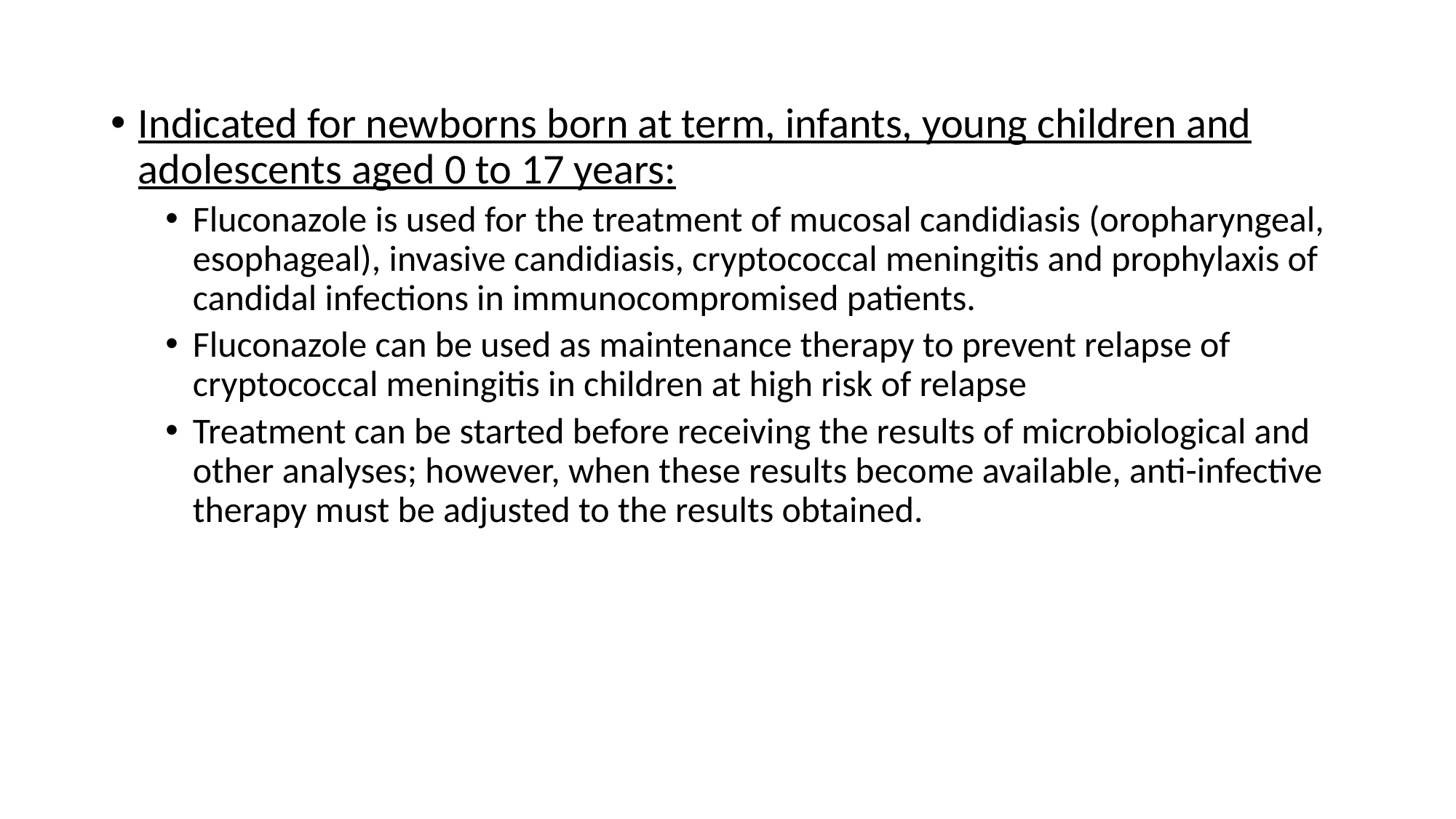

Indicated for newborns born at term, infants, young children and adolescents aged 0 to 17 years:
Fluconazole is used for the treatment of mucosal candidiasis (oropharyngeal, esophageal), invasive candidiasis, cryptococcal meningitis and prophylaxis of candidal infections in immunocompromised patients.
Fluconazole can be used as maintenance therapy to prevent relapse of cryptococcal meningitis in children at high risk of relapse
Treatment can be started before receiving the results of microbiological and other analyses; however, when these results become available, anti-infective therapy must be adjusted to the results obtained.